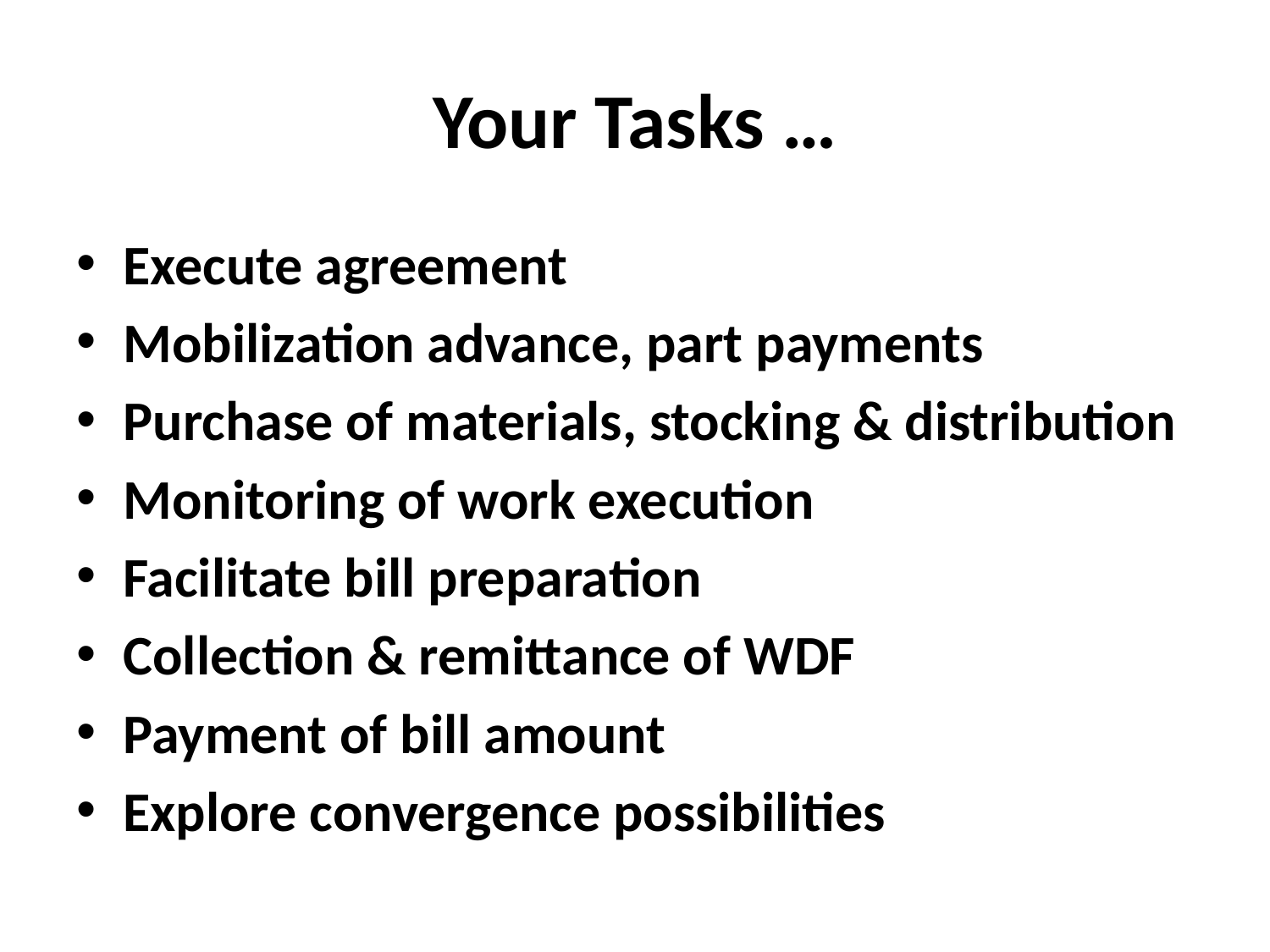

# Your Tasks …
Execute agreement
Mobilization advance, part payments
Purchase of materials, stocking & distribution
Monitoring of work execution
Facilitate bill preparation
Collection & remittance of WDF
Payment of bill amount
Explore convergence possibilities